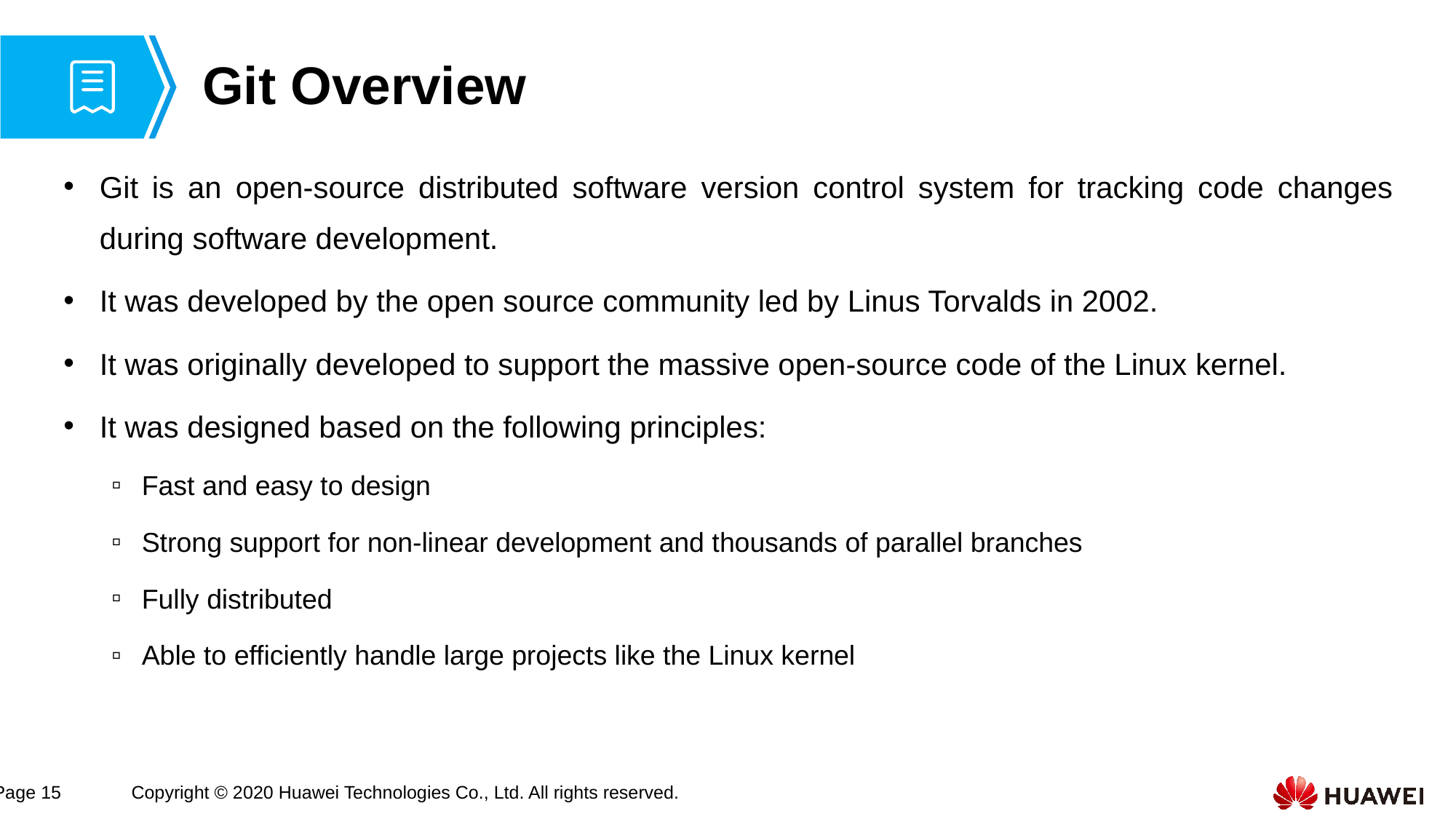

# Git Overview
Git is an open-source distributed software version control system for tracking code changes during software development.
It was developed by the open source community led by Linus Torvalds in 2002.
It was originally developed to support the massive open-source code of the Linux kernel.
It was designed based on the following principles:
Fast and easy to design
Strong support for non-linear development and thousands of parallel branches
Fully distributed
Able to efficiently handle large projects like the Linux kernel